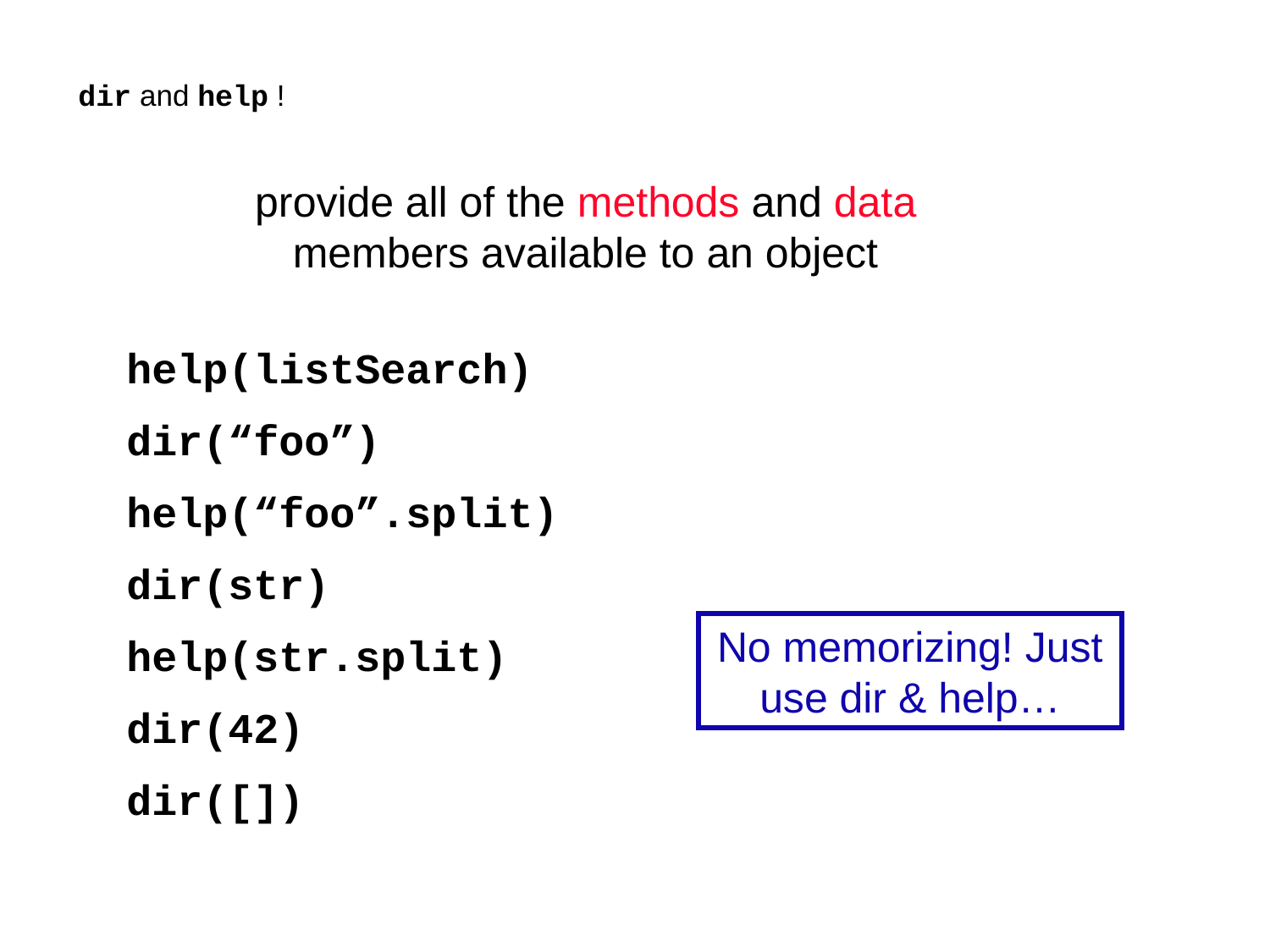

# dir and help !
provide all of the methods and data members available to an object
help(listSearch)
dir(“foo”)
help(“foo”.split)
dir(str)
help(str.split)
dir(42)
dir([])
No memorizing! Just use dir & help…